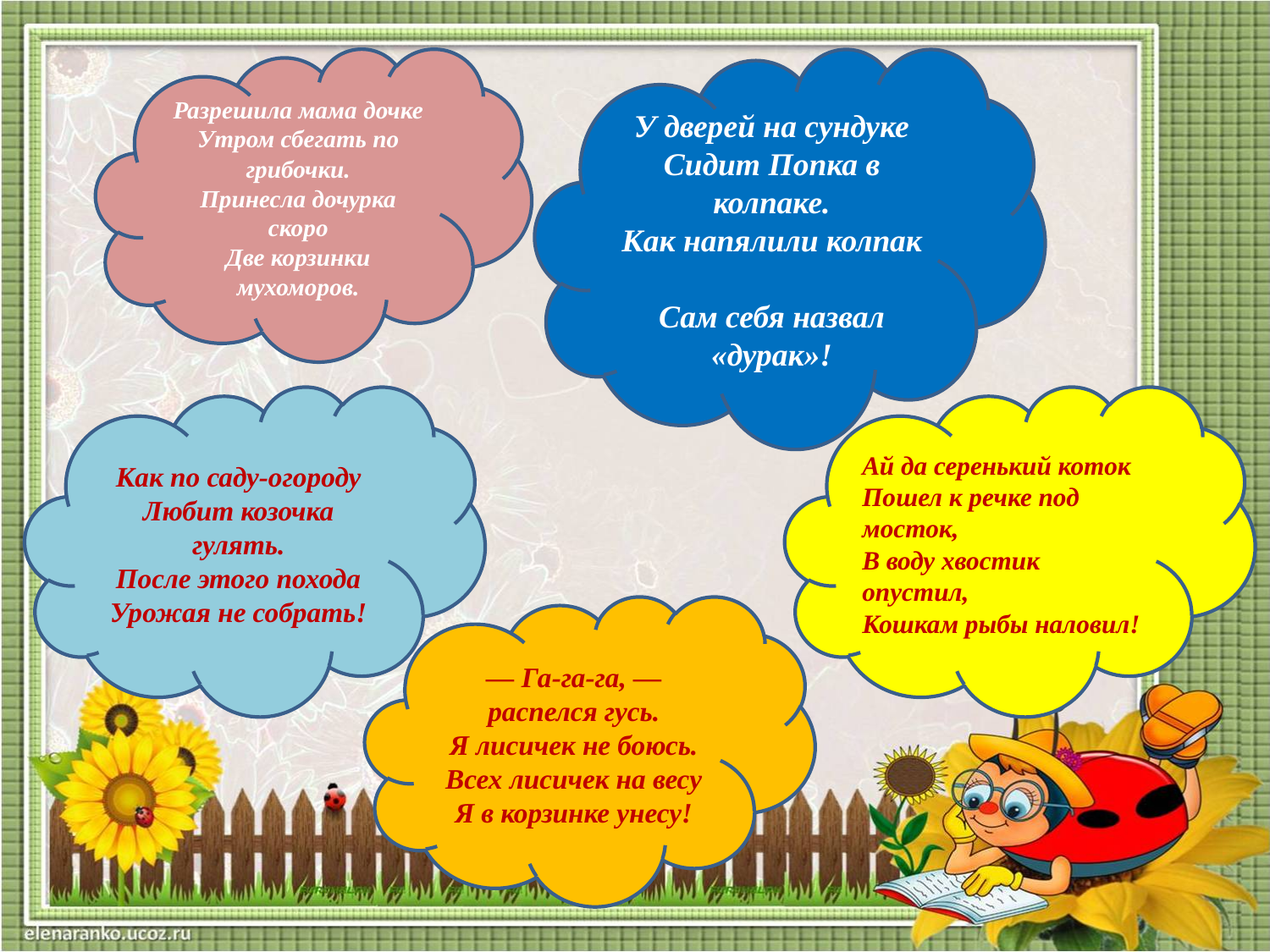

Разрешила мама дочке
Утром сбегать по грибочки.
Принесла дочурка скоро
Две корзинки мухоморов.
У дверей на сундуке
Сидит Попка в колпаке.
Как напялили колпак
Сам себя назвал «дурак»!
Как по саду-огороду
Любит козочка гулять.
После этого похода
Урожая не собрать!
Ай да серенький коток
Пошел к речке под мосток,
В воду хвостик опустил,
Кошкам рыбы наловил!
— Га-га-га, — распелся гусь.
Я лисичек не боюсь.
Всех лисичек на весу
Я в корзинке унесу!